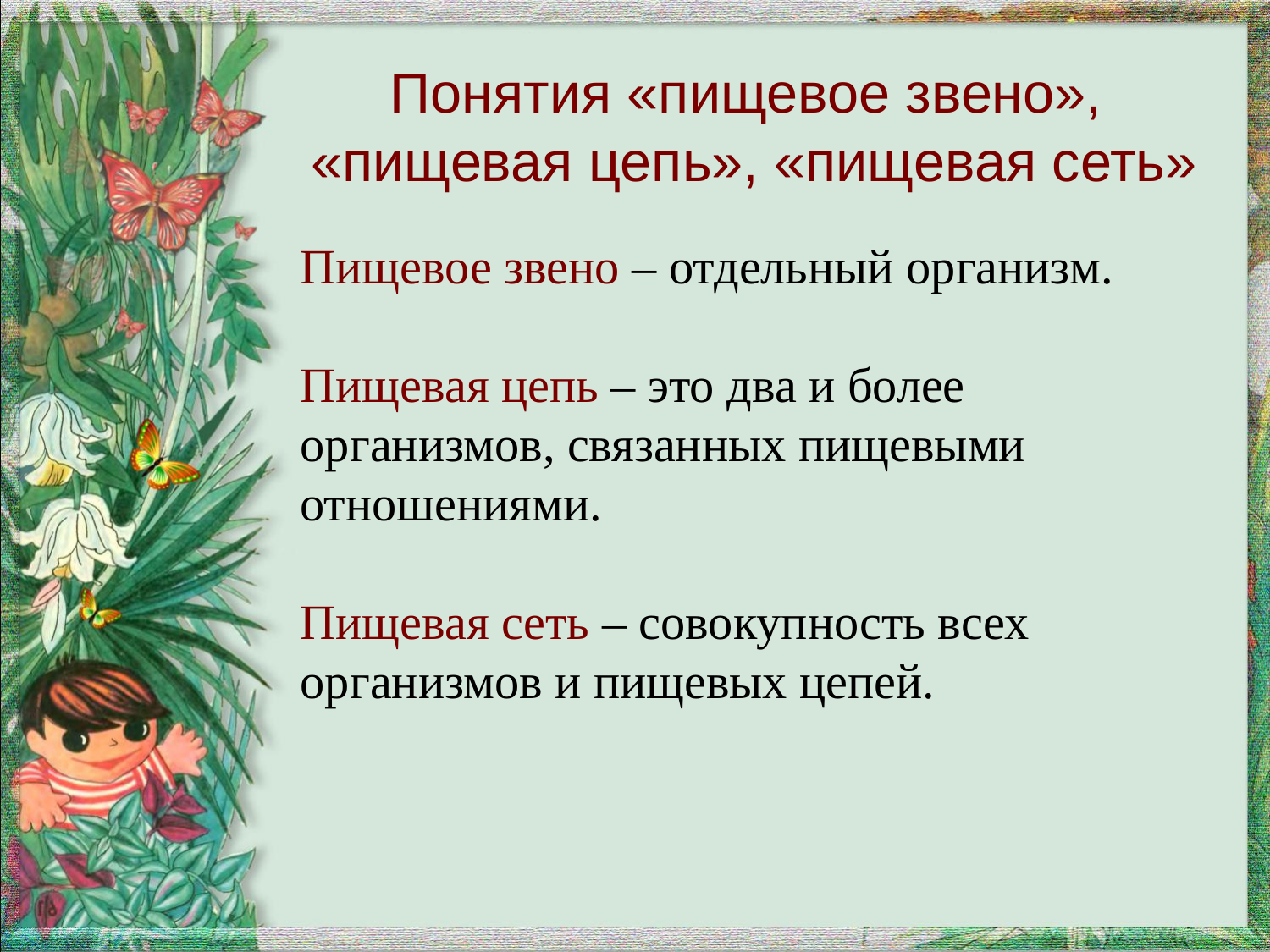

# Понятия «пищевое звено», «пищевая цепь», «пищевая сеть»
Пищевое звено – отдельный организм.

Пищевая цепь – это два и более организмов, связанных пищевыми отношениями.

Пищевая сеть – совокупность всех организмов и пищевых цепей.